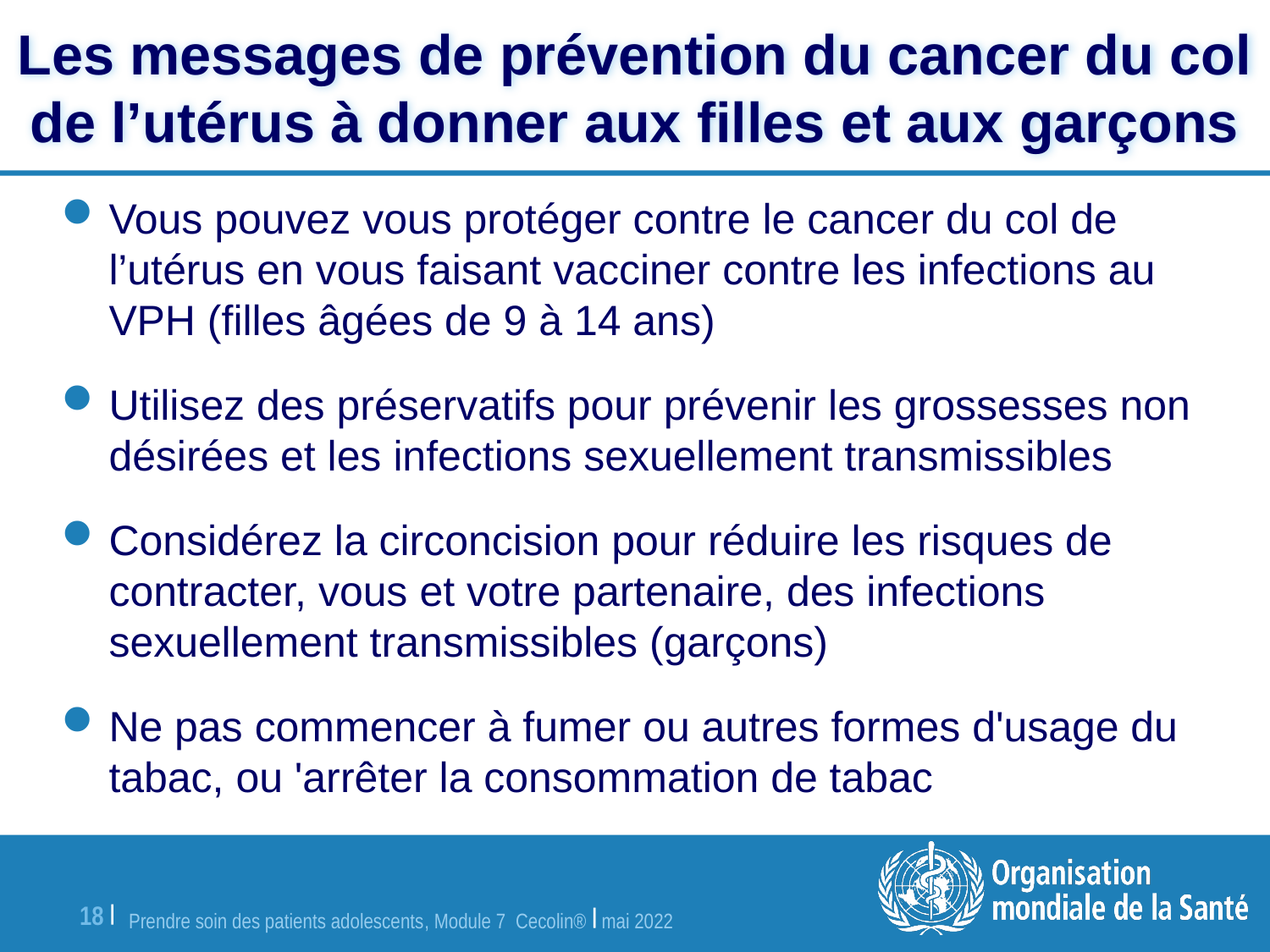

# Les messages de prévention du cancer du col de l’utérus à donner aux filles et aux garçons
Vous pouvez vous protéger contre le cancer du col de l’utérus en vous faisant vacciner contre les infections au VPH (filles âgées de 9 à 14 ans)
Utilisez des préservatifs pour prévenir les grossesses non désirées et les infections sexuellement transmissibles
Considérez la circoncision pour réduire les risques de contracter, vous et votre partenaire, des infections sexuellement transmissibles (garçons)
Ne pas commencer à fumer ou autres formes d'usage du tabac, ou 'arrêter la consommation de tabac